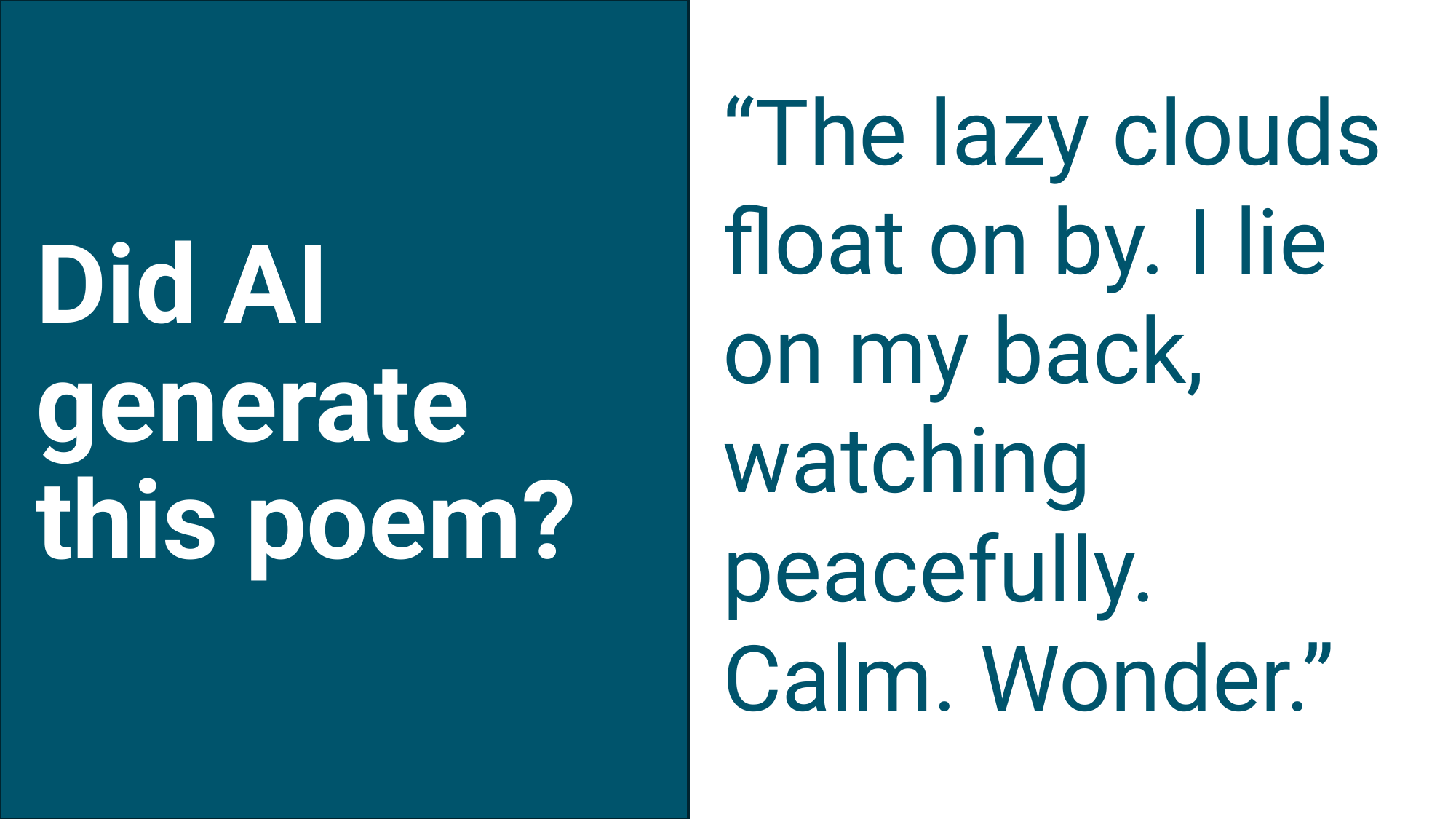

“The lazy clouds float on by. I lie on my back, watching peacefully. Calm. Wonder.”
Did AI generate this poem?